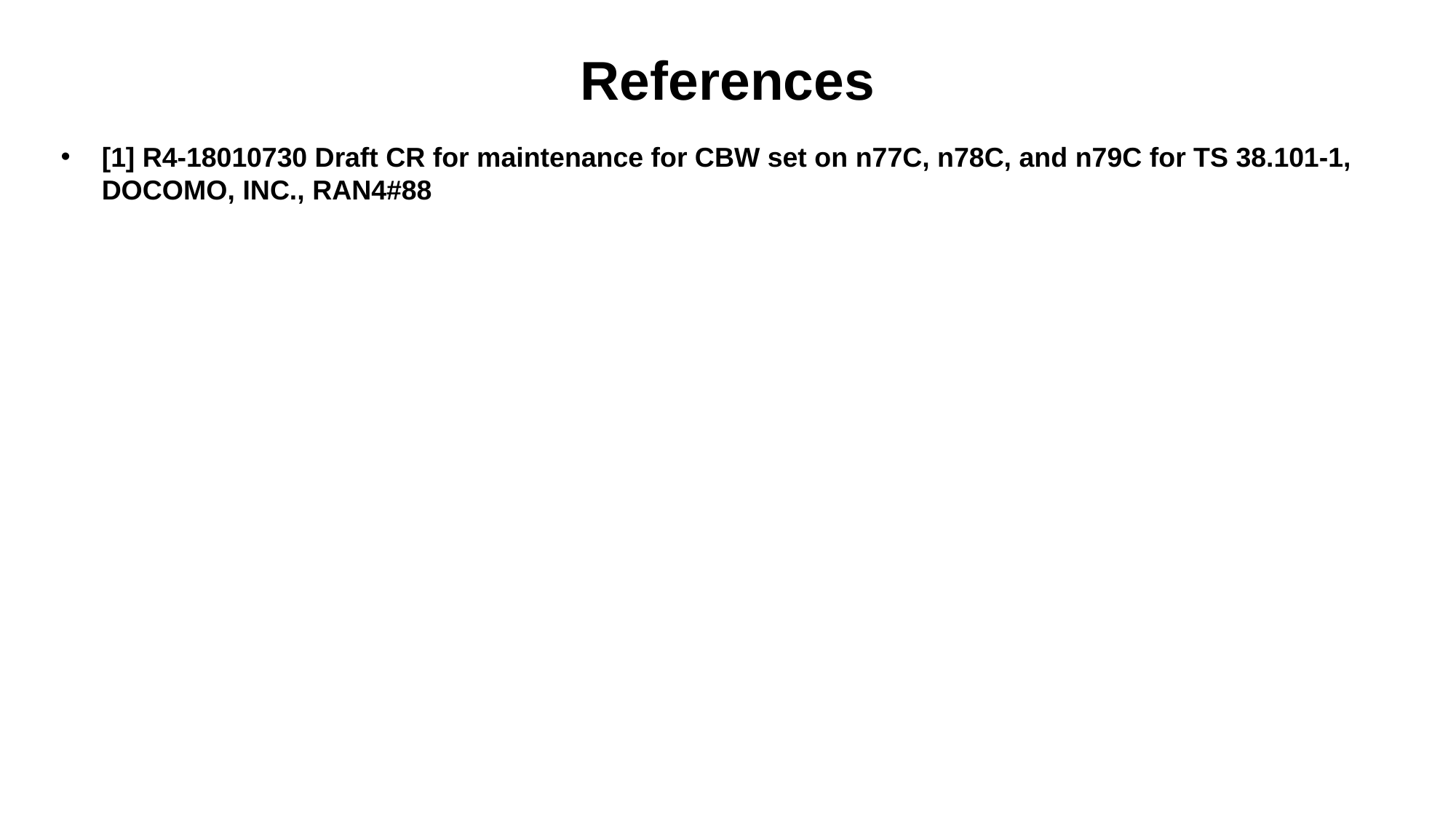

# References
[1] R4-18010730 Draft CR for maintenance for CBW set on n77C, n78C, and n79C for TS 38.101-1, DOCOMO, INC., RAN4#88